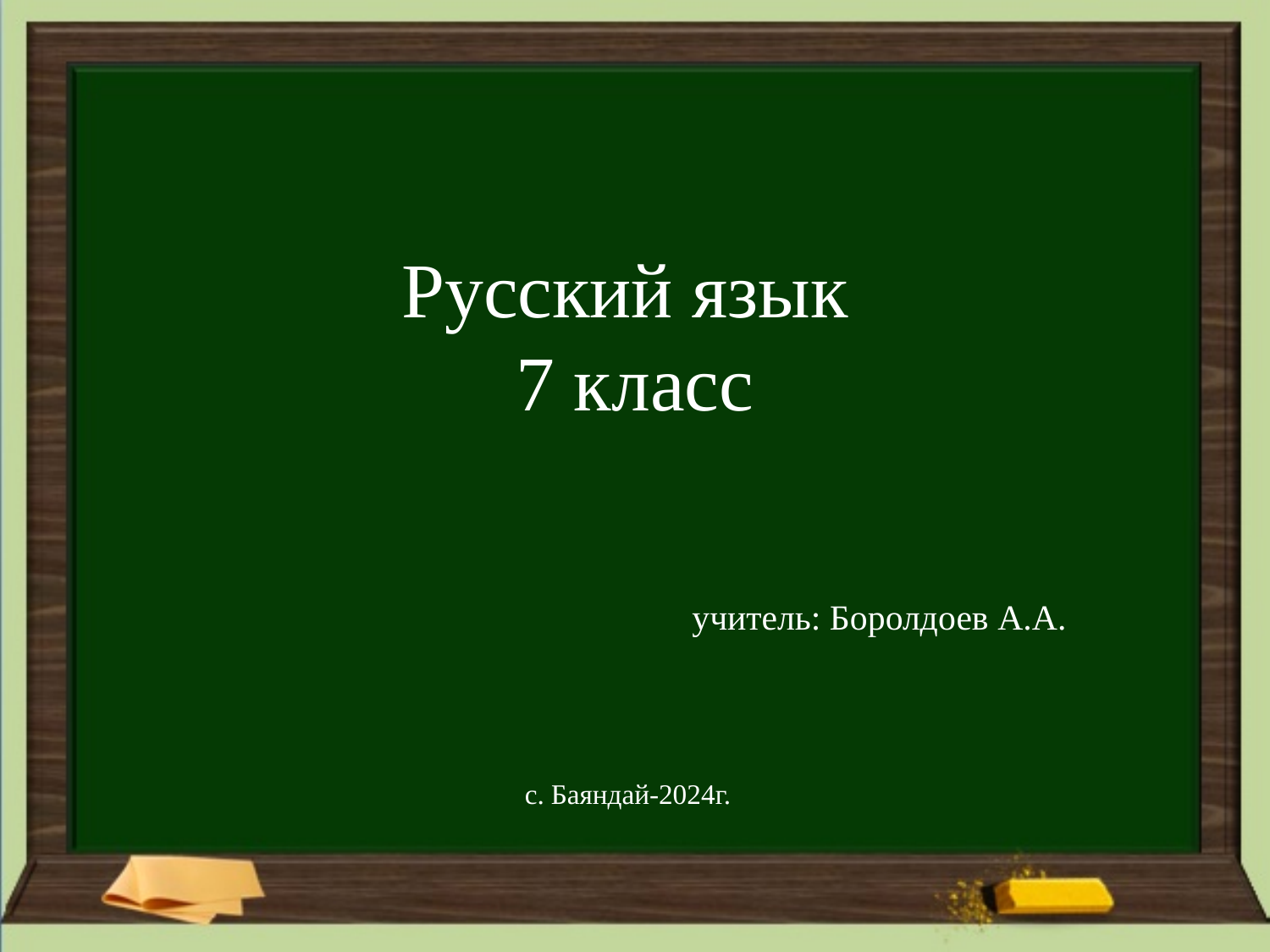

# Русский язык 7 класс

учитель: Боролдоев А.А.

с. Баяндай-2024г.